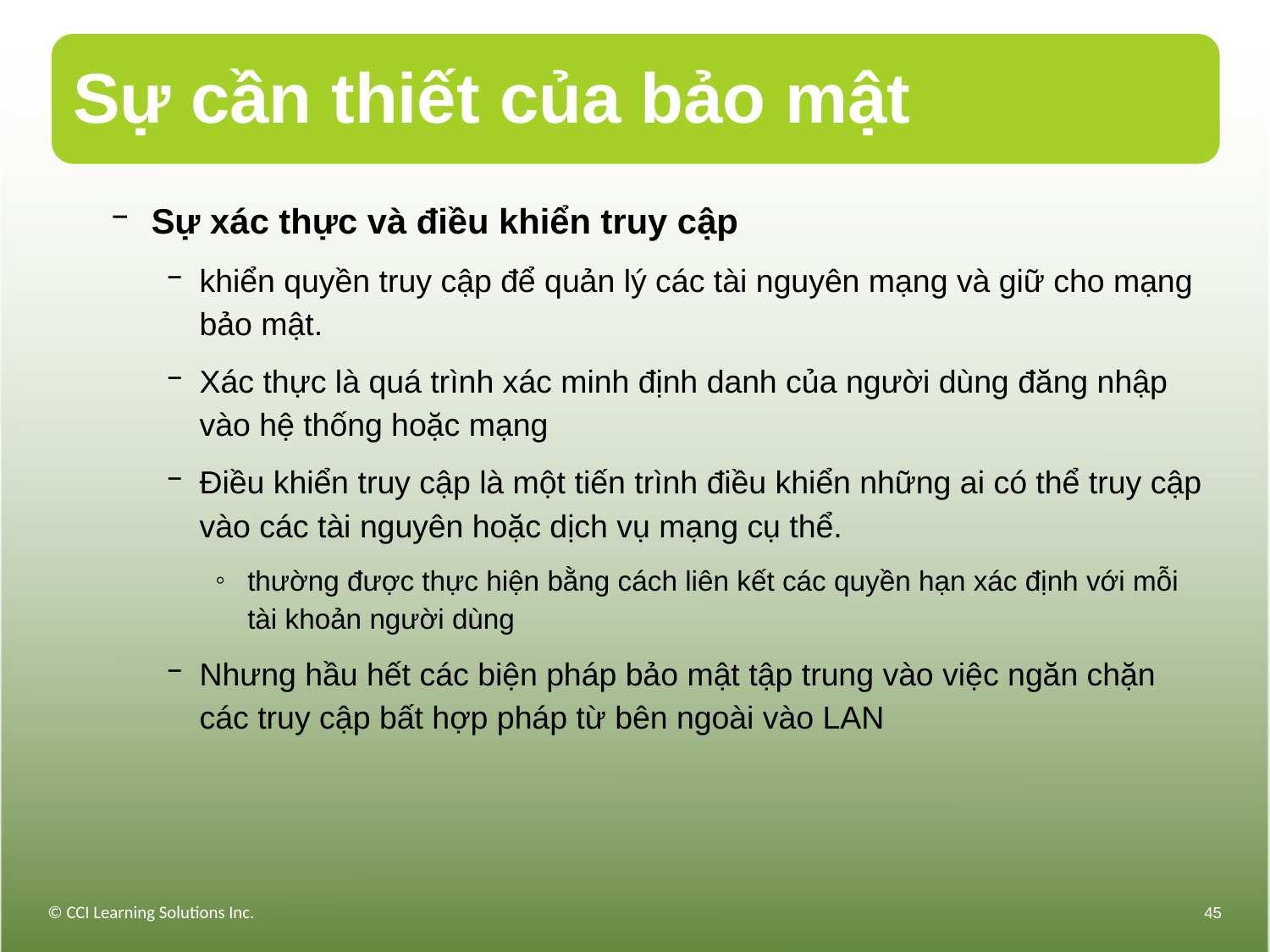

# Sự cần thiết của bảo mật
Sự xác thực và điều khiển truy cập
khiển quyền truy cập để quản lý các tài nguyên mạng và giữ cho mạng bảo mật.
Xác thực là quá trình xác minh định danh của người dùng đăng nhập vào hệ thống hoặc mạng
Điều khiển truy cập là một tiến trình điều khiển những ai có thể truy cập vào các tài nguyên hoặc dịch vụ mạng cụ thể.
thường được thực hiện bằng cách liên kết các quyền hạn xác định với mỗi tài khoản người dùng
Nhưng hầu hết các biện pháp bảo mật tập trung vào việc ngăn chặn các truy cập bất hợp pháp từ bên ngoài vào LAN
© CCI Learning Solutions Inc.
45